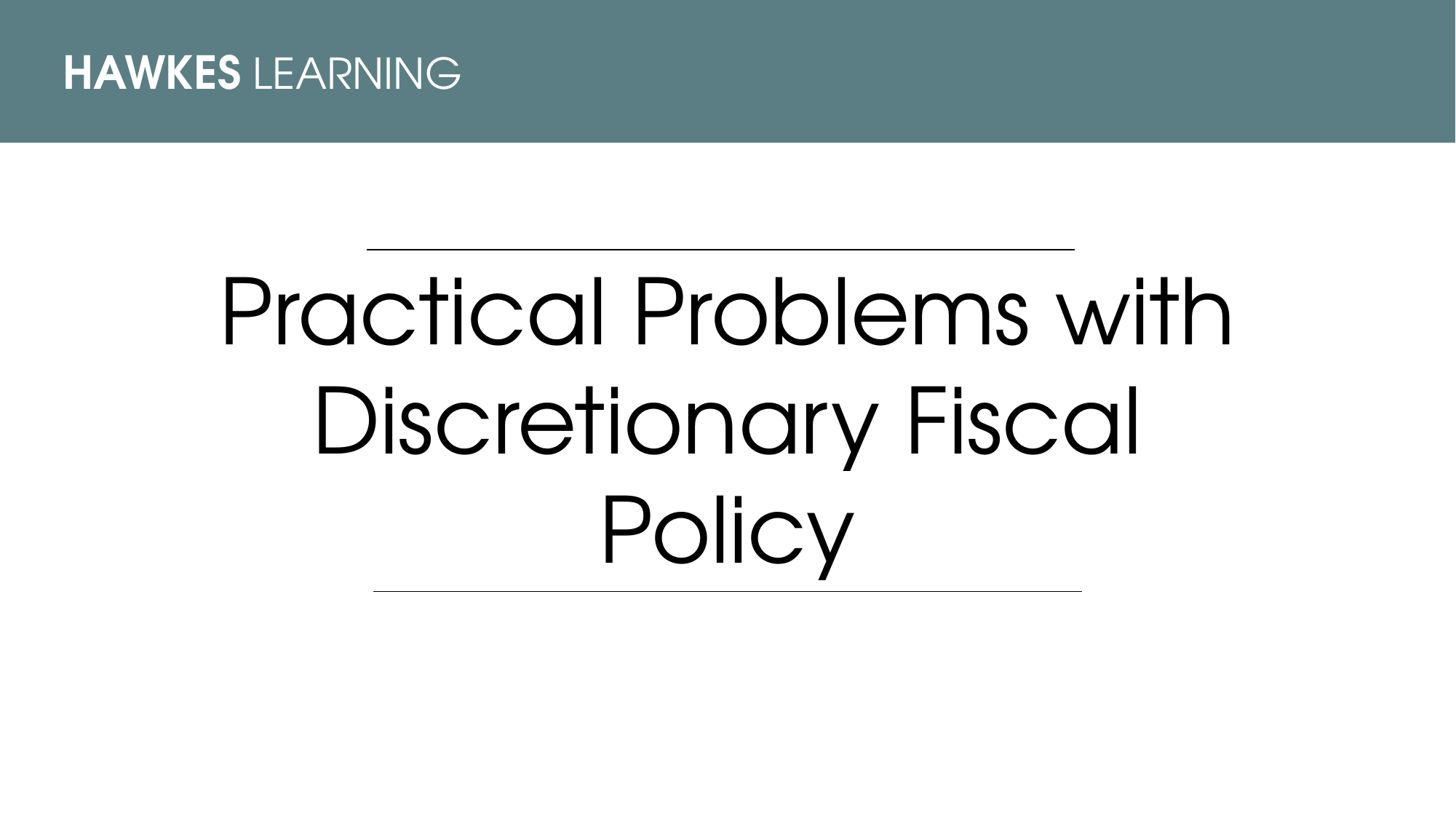

HAWKES LEARNING
Practical Problems with Discretionary Fiscal Policy